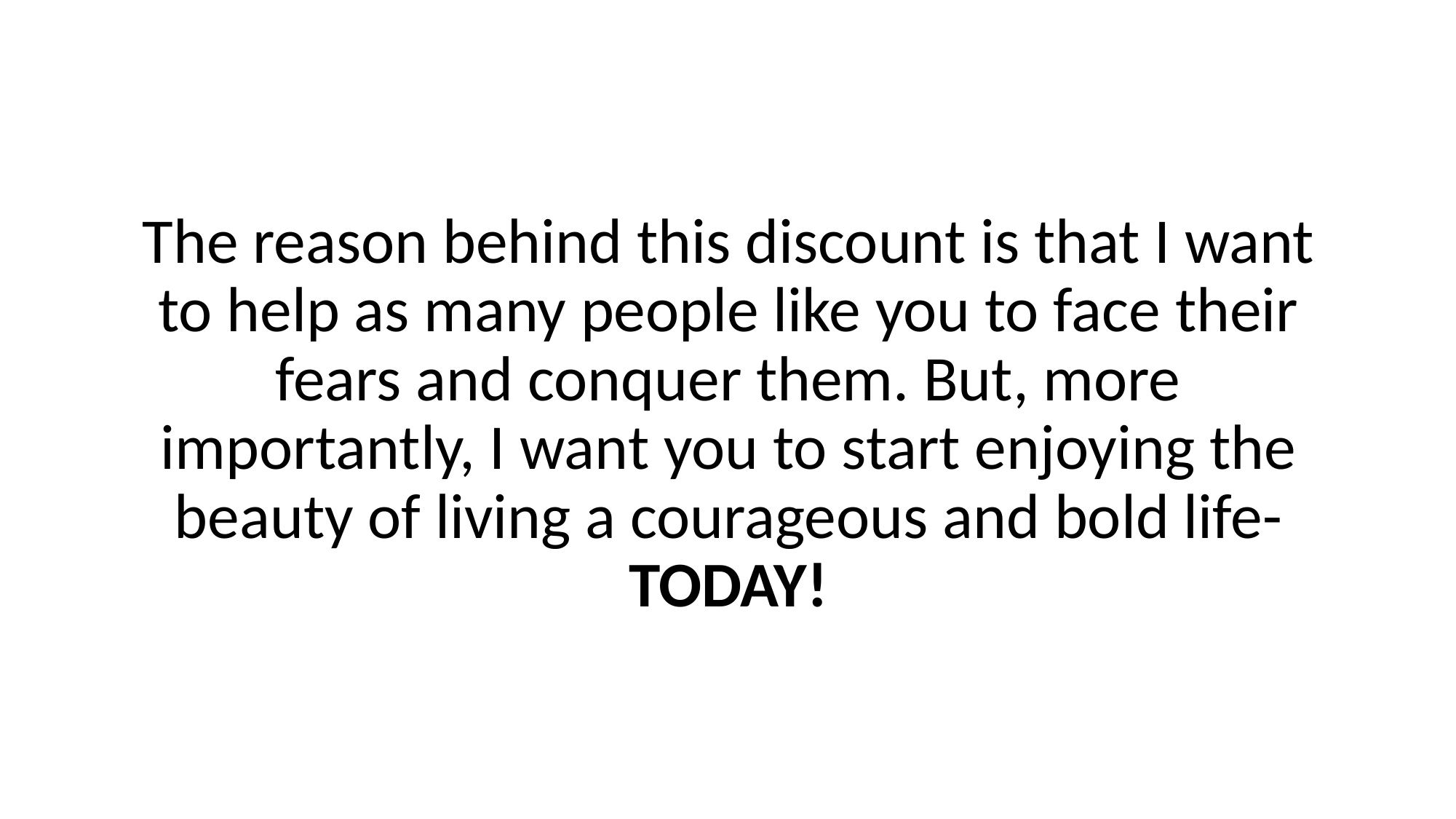

The reason behind this discount is that I want to help as many people like you to face their fears and conquer them. But, more importantly, I want you to start enjoying the beauty of living a courageous and bold life-TODAY!